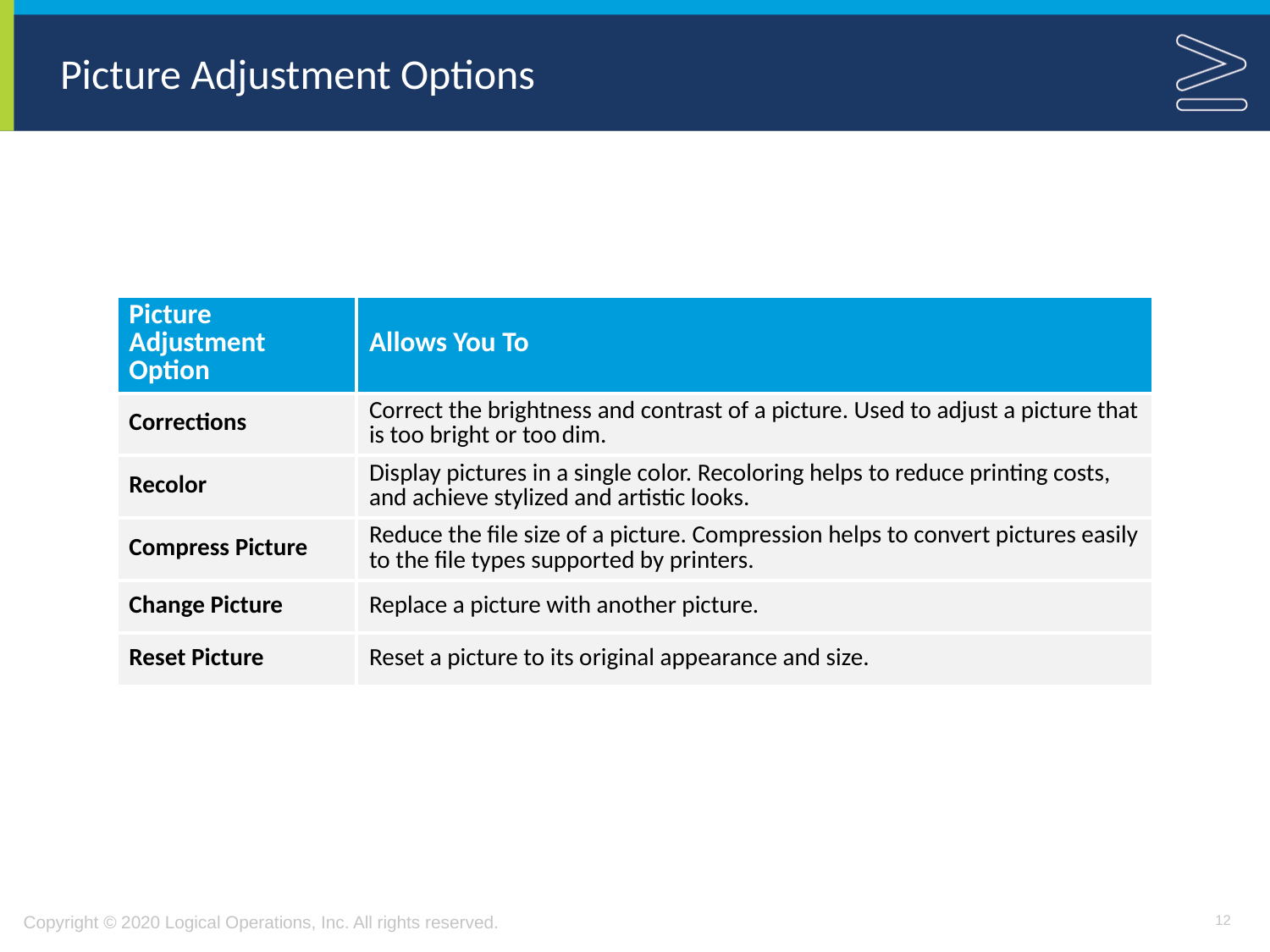

# Picture Adjustment Options
| Picture Adjustment Option | Allows You To |
| --- | --- |
| Corrections | Correct the brightness and contrast of a picture. Used to adjust a picture that is too bright or too dim. |
| Recolor | Display pictures in a single color. Recoloring helps to reduce printing costs, and achieve stylized and artistic looks. |
| Compress Picture | Reduce the file size of a picture. Compression helps to convert pictures easily to the file types supported by printers. |
| Change Picture | Replace a picture with another picture. |
| Reset Picture | Reset a picture to its original appearance and size. |
12